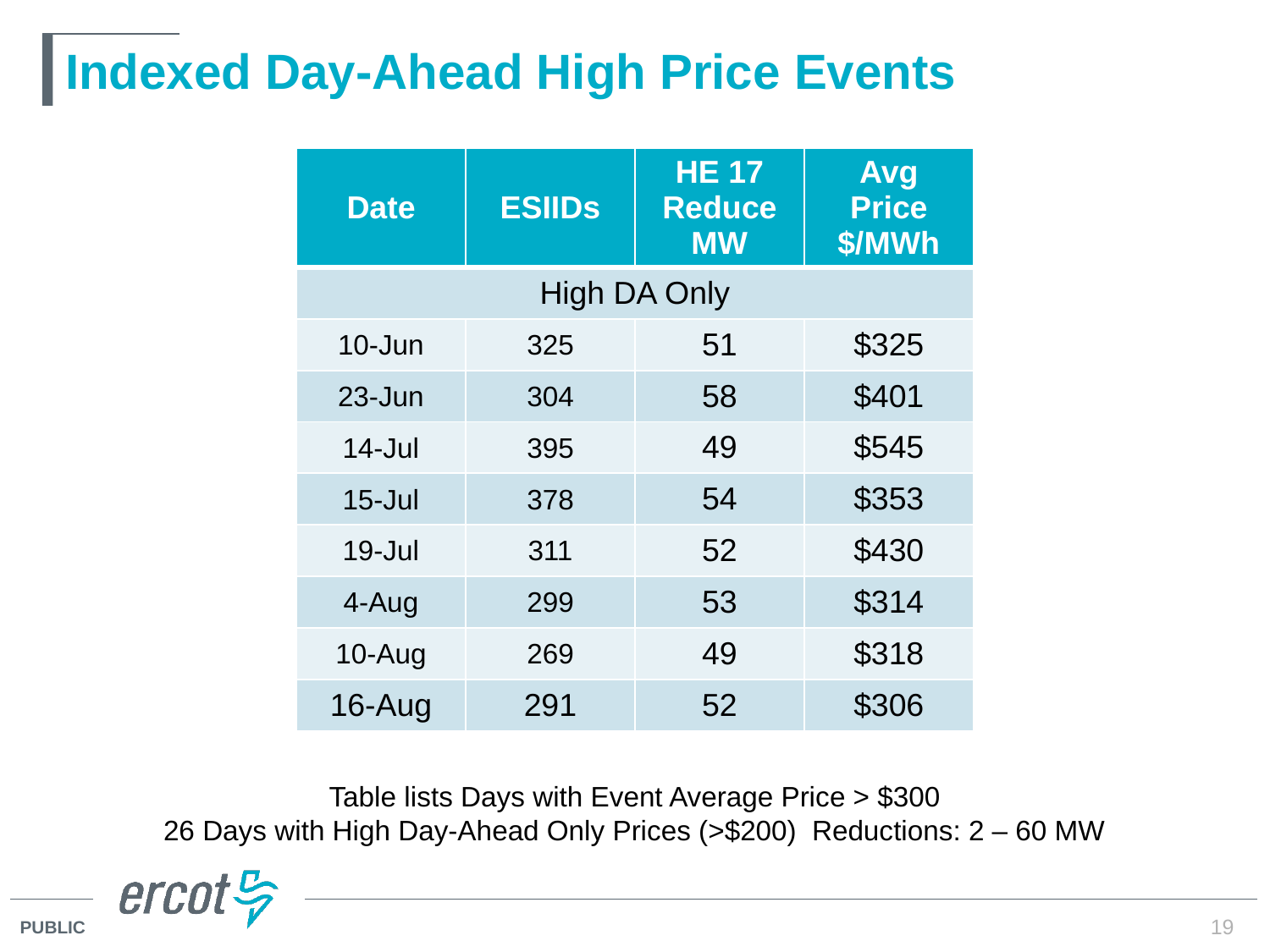

# Indexed Day-Ahead High Price Events
| Date | ESIIDs | HE 17 Reduce MW | Avg Price $/MWh |
| --- | --- | --- | --- |
| High DA Only |  |  |  |
| 10-Jun | 325 | 51 | $325 |
| 23-Jun | 304 | 58 | $401 |
| 14-Jul | 395 | 49 | $545 |
| 15-Jul | 378 | 54 | $353 |
| 19-Jul | 311 | 52 | $430 |
| 4-Aug | 299 | 53 | $314 |
| 10-Aug | 269 | 49 | $318 |
| 16-Aug | 291 | 52 | $306 |
Table lists Days with Event Average Price > $300
26 Days with High Day-Ahead Only Prices (>$200)  Reductions: 2 – 60 MW
19